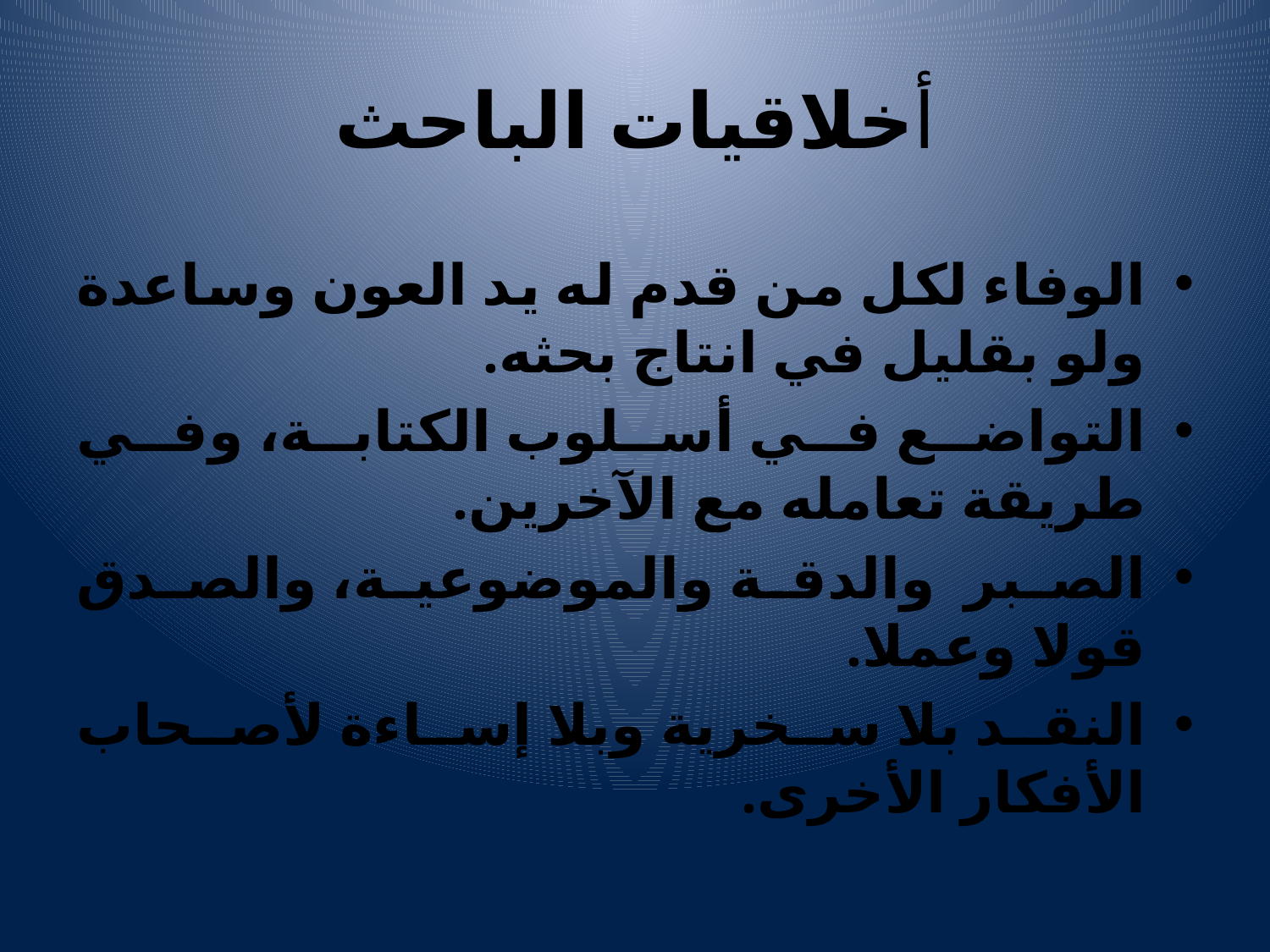

# أخلاقيات الباحث
الوفاء لكل من قدم له يد العون وساعدة ولو بقليل في انتاج بحثه.
التواضع في أسلوب الكتابة، وفي طريقة تعامله مع الآخرين.
الصبر  والدقة والموضوعية، والصدق قولا وعملا.
النقد بلا سخرية وبلا إساءة لأصحاب الأفكار الأخرى.